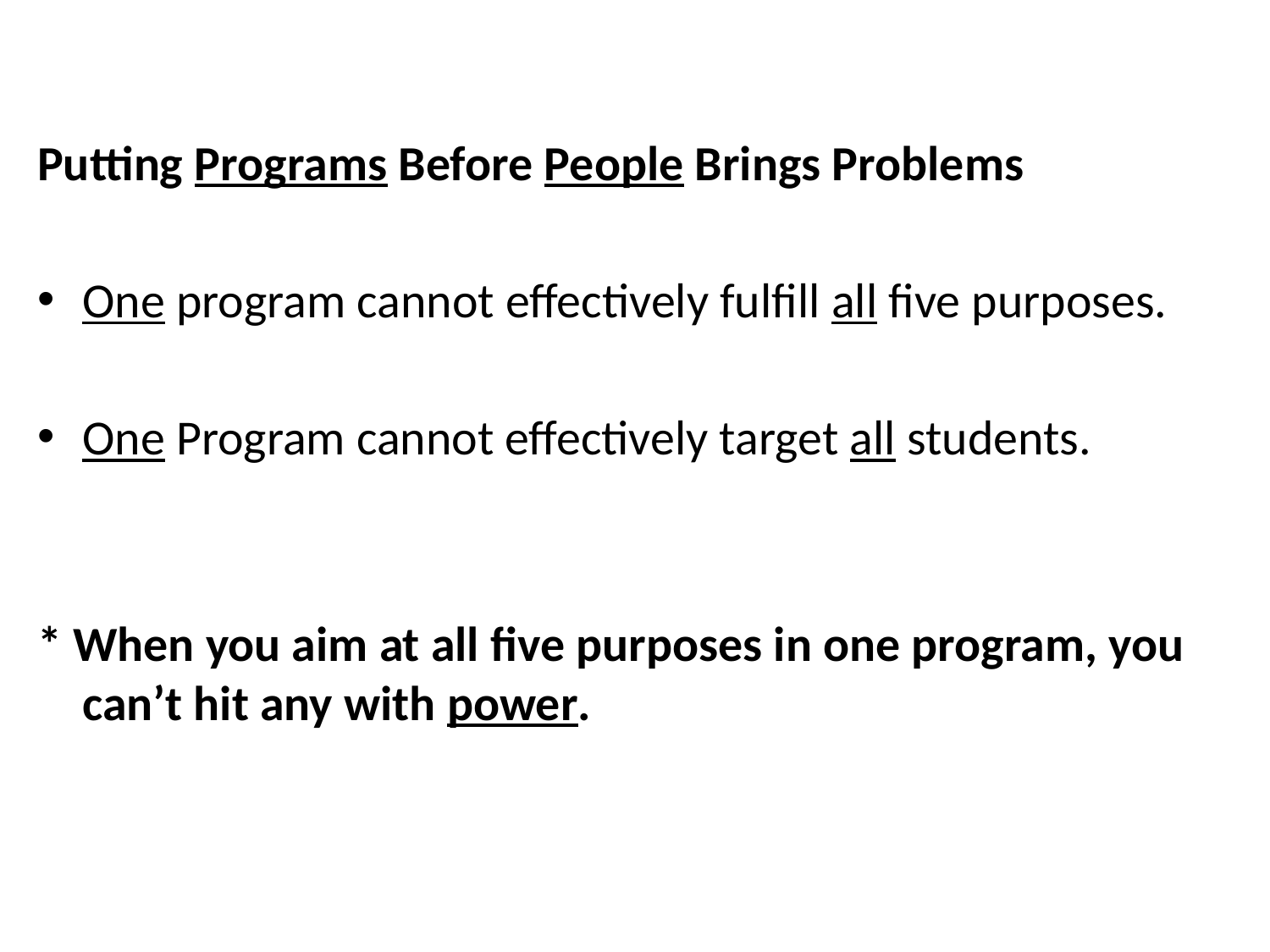

Putting Programs Before People Brings Problems

One program cannot effectively fulfill all five purposes.

One Program cannot effectively target all students.

* When you aim at all five purposes in one program, you can’t hit any with power.